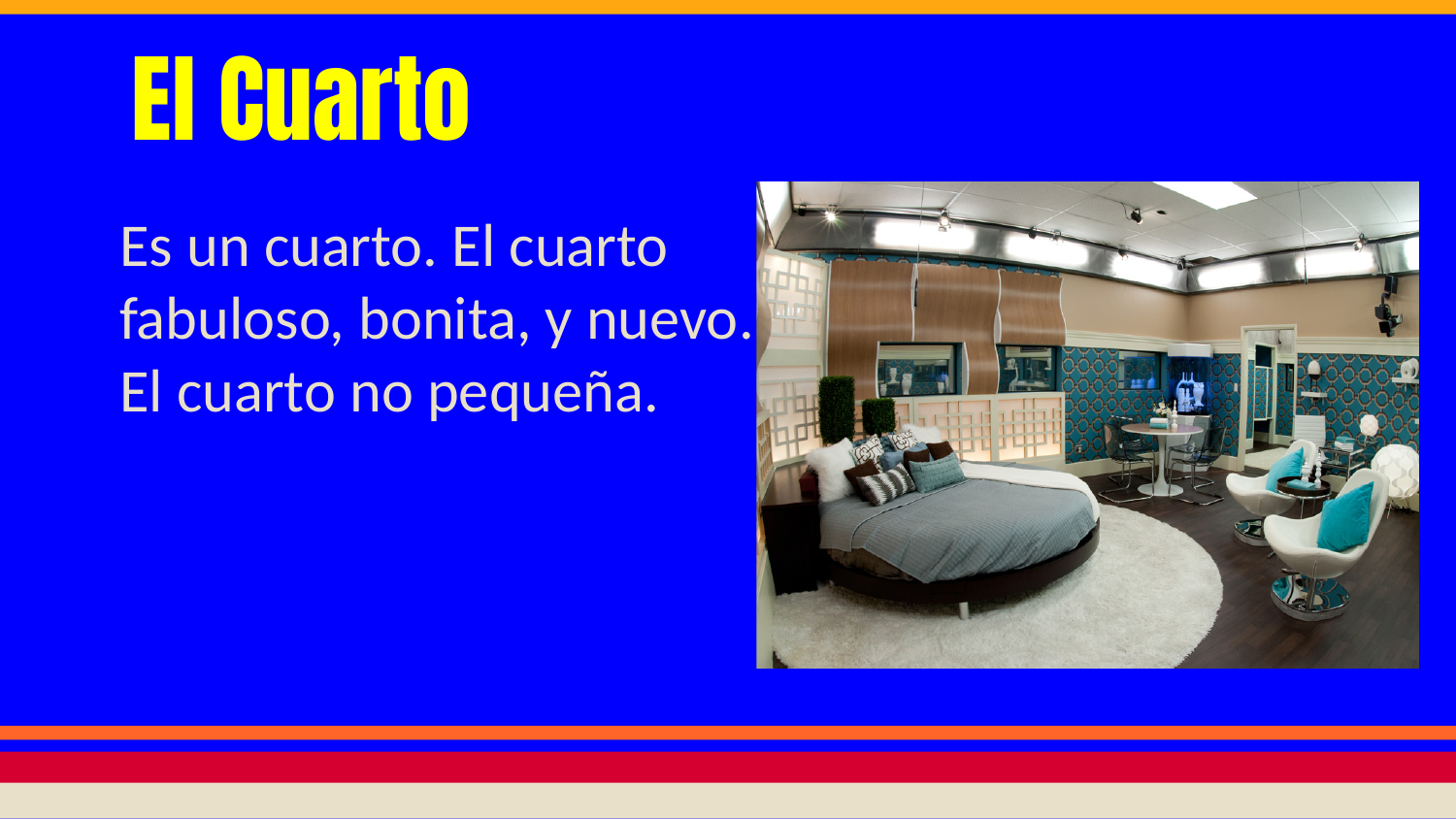

# El Cuarto

Es un cuarto. El cuarto
fabuloso, bonita, y nuevo.
El cuarto no pequeña.